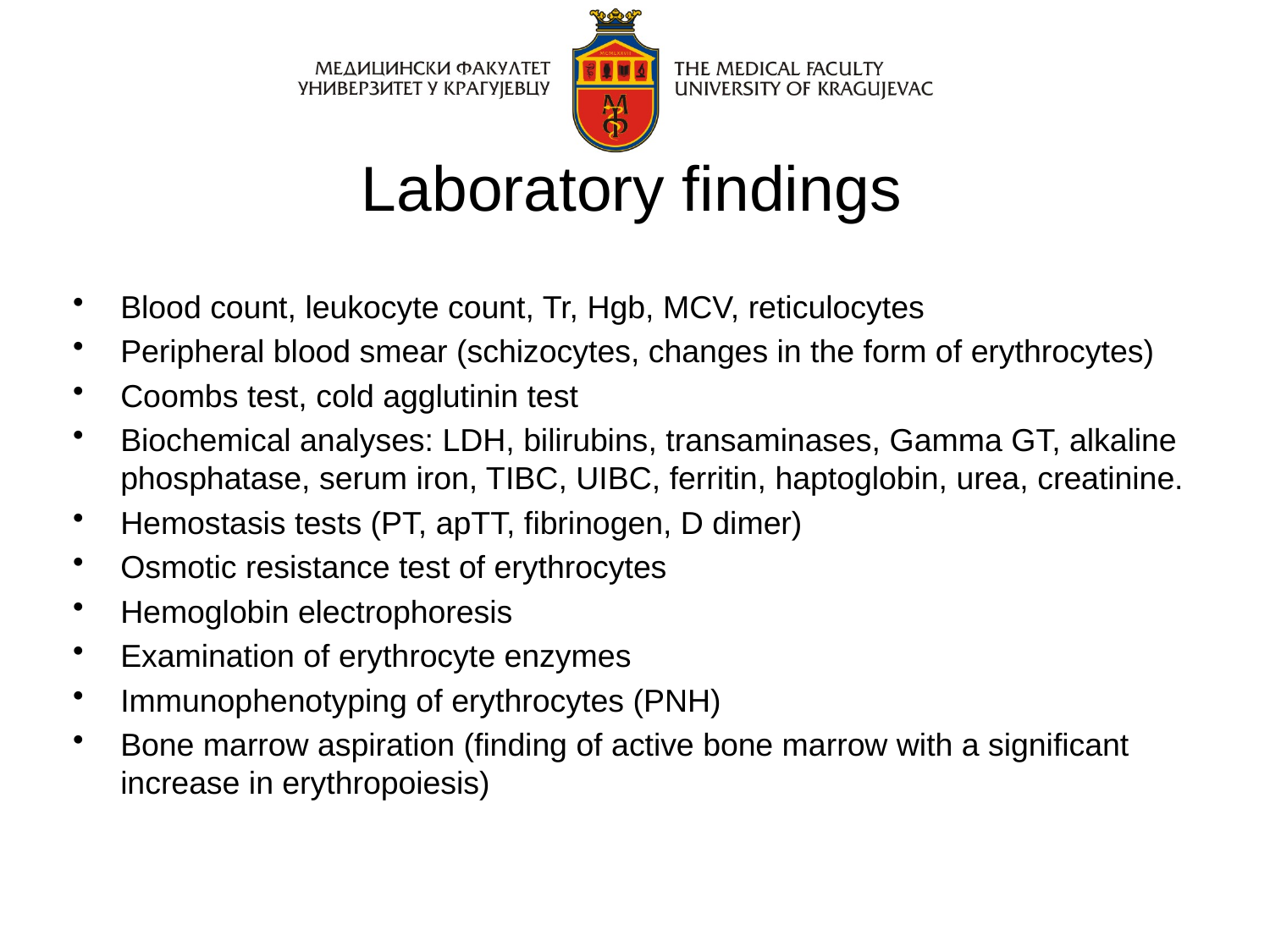

# Laboratory findings

Blood count, leukocyte count, Tr, Hgb, MCV, reticulocytes
Peripheral blood smear (schizocytes, changes in the form of erythrocytes)
Coombs test, cold agglutinin test
Biochemical analyses: LDH, bilirubins, transaminases, Gamma GT, alkaline phosphatase, serum iron, TIBC, UIBC, ferritin, haptoglobin, urea, creatinine.
Hemostasis tests (PT, apTT, fibrinogen, D dimer)
Osmotic resistance test of erythrocytes
Hemoglobin electrophoresis
Examination of erythrocyte enzymes
Immunophenotyping of erythrocytes (PNH)
Bone marrow aspiration (finding of active bone marrow with a significant increase in erythropoiesis)